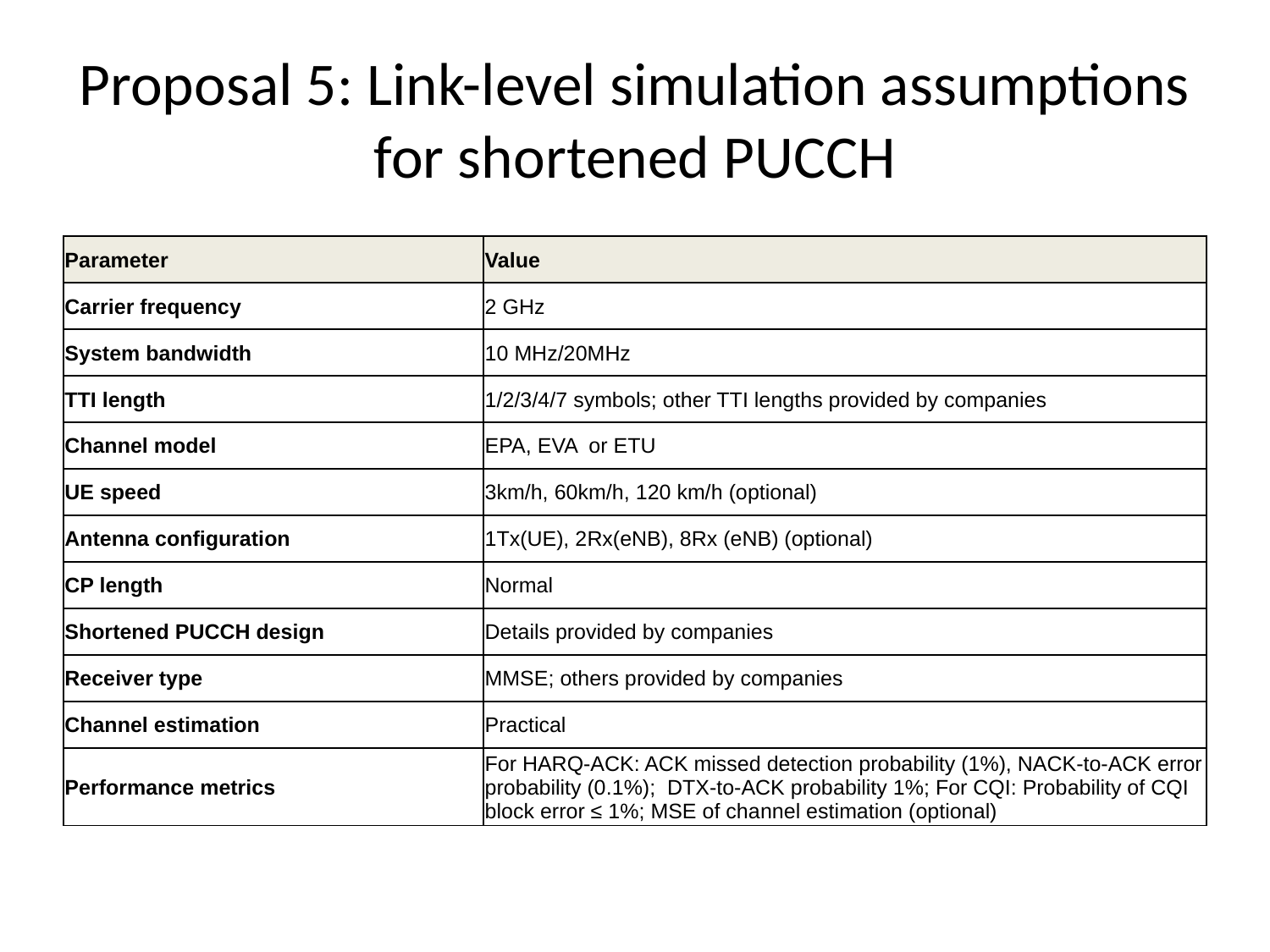

# Proposal 5: Link-level simulation assumptions for shortened PUCCH
| Parameter | Value |
| --- | --- |
| Carrier frequency | 2 GHz |
| System bandwidth | 10 MHz/20MHz |
| TTI length | 1/2/3/4/7 symbols; other TTI lengths provided by companies |
| Channel model | EPA, EVA or ETU |
| UE speed | 3km/h, 60km/h, 120 km/h (optional) |
| Antenna configuration | 1Tx(UE), 2Rx(eNB), 8Rx (eNB) (optional) |
| CP length | Normal |
| Shortened PUCCH design | Details provided by companies |
| Receiver type | MMSE; others provided by companies |
| Channel estimation | Practical |
| Performance metrics | For HARQ-ACK: ACK missed detection probability (1%), NACK-to-ACK error probability (0.1%); DTX-to-ACK probability 1%; For CQI: Probability of CQI block error ≤ 1%; MSE of channel estimation (optional) |